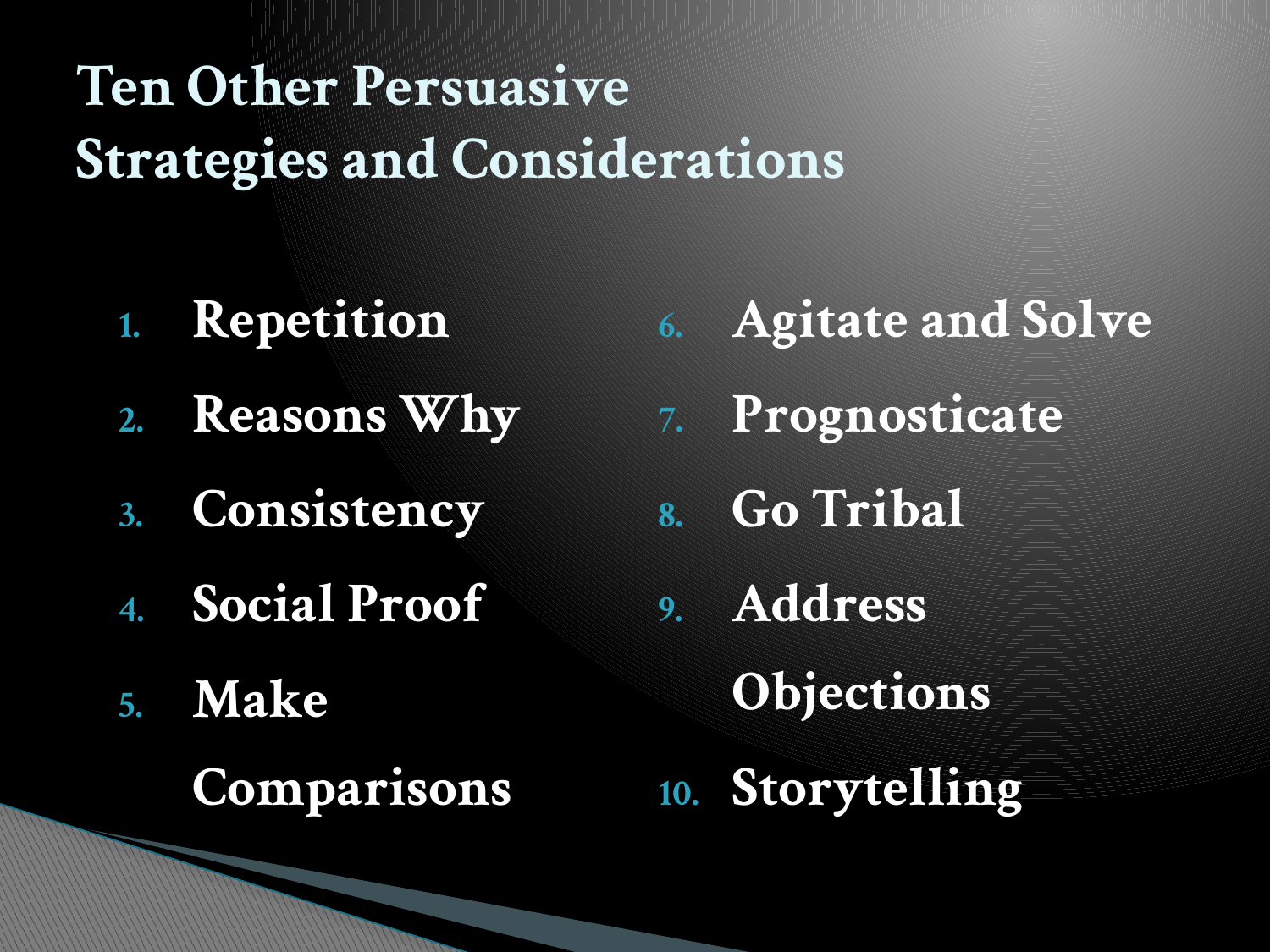

# Ten Other Persuasive Strategies and Considerations
Repetition
Reasons Why
Consistency
Social Proof
Make Comparisons
Agitate and Solve
Prognosticate
Go Tribal
Address Objections
Storytelling